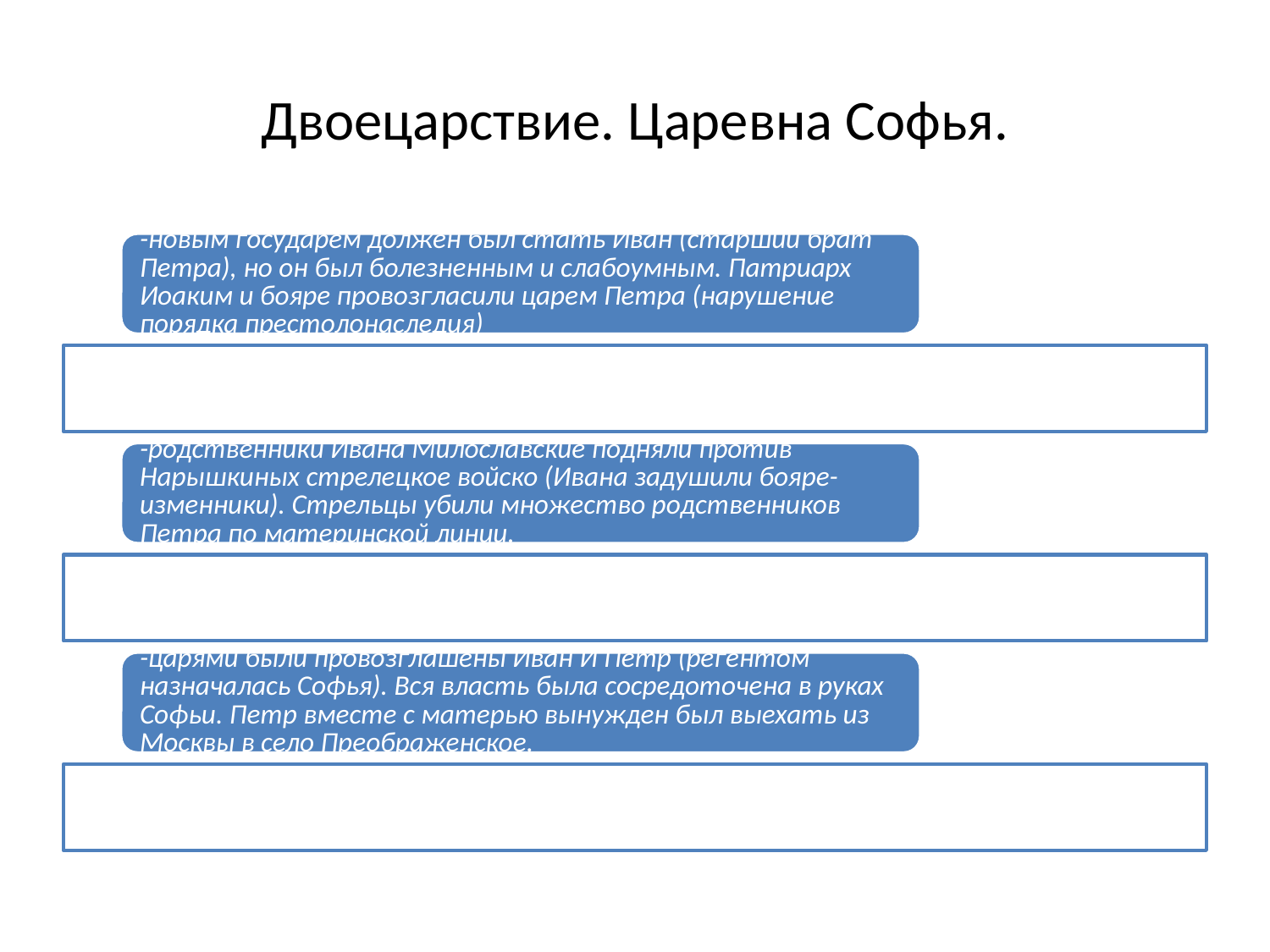

# Двоецарствие. Царевна Софья.
-новым государем должен был стать Иван (старший брат Петра), но он был болезненным и слабоумным. Патриарх Иоаким и бояре провозгласили царем Петра (нарушение порядка престолонаследия)
-родственники Ивана Милославские подняли против Нарышкиных стрелецкое войско (Ивана задушили бояре-изменники). Стрельцы убили множество родственников Петра по материнской линии.
-царями были провозглашены Иван И Петр (регентом назначалась Софья). Вся власть была сосредоточена в руках Софьи. Петр вместе с матерью вынужден был выехать из Москвы в село Преображенское.